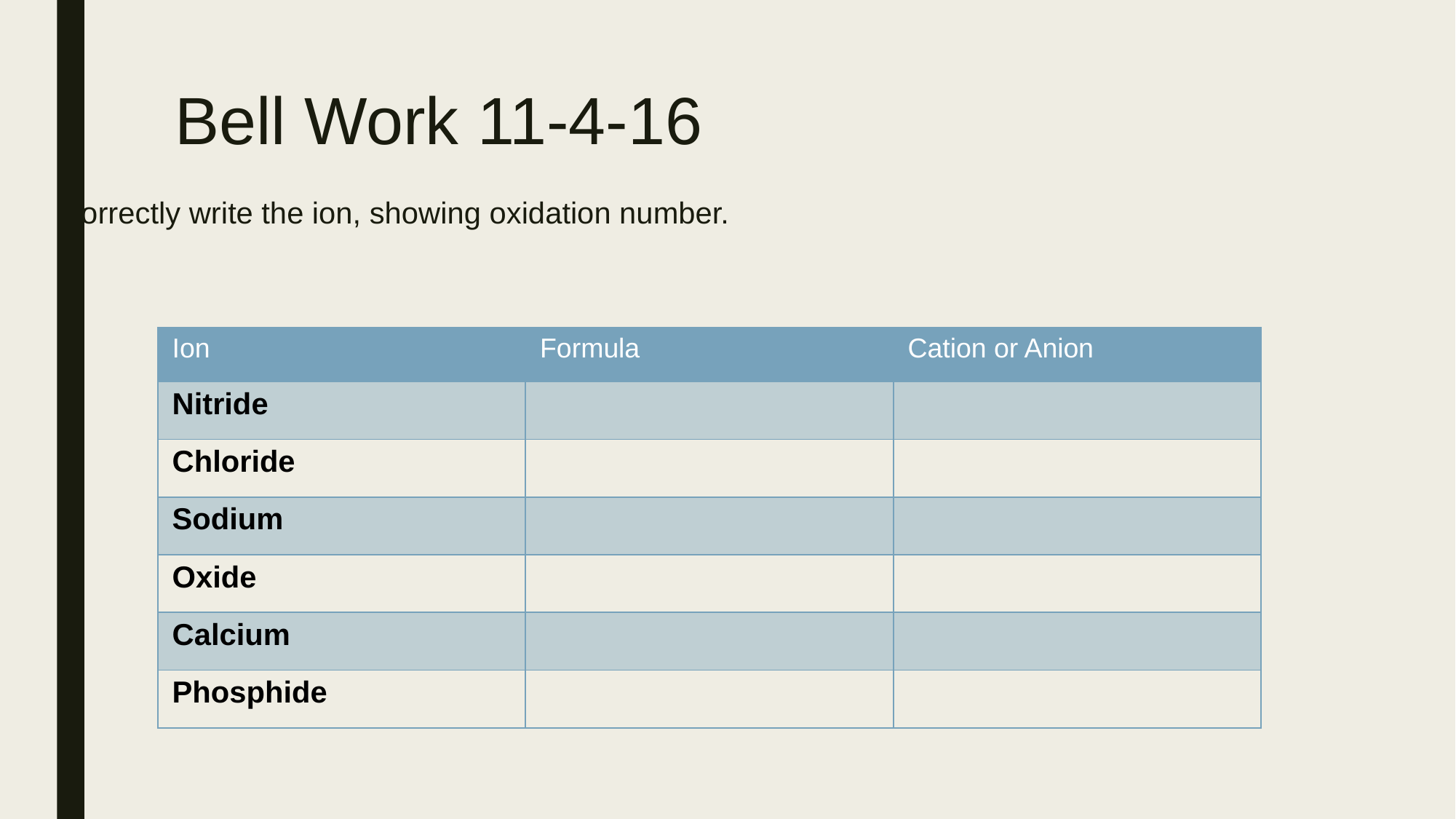

# Bell Work 11-4-16
Correctly write the ion, showing oxidation number.
| Ion | Formula | Cation or Anion |
| --- | --- | --- |
| Nitride |  |  |
| Chloride |  |  |
| Sodium |  |  |
| Oxide |  |  |
| Calcium |  |  |
| Phosphide |  |  |